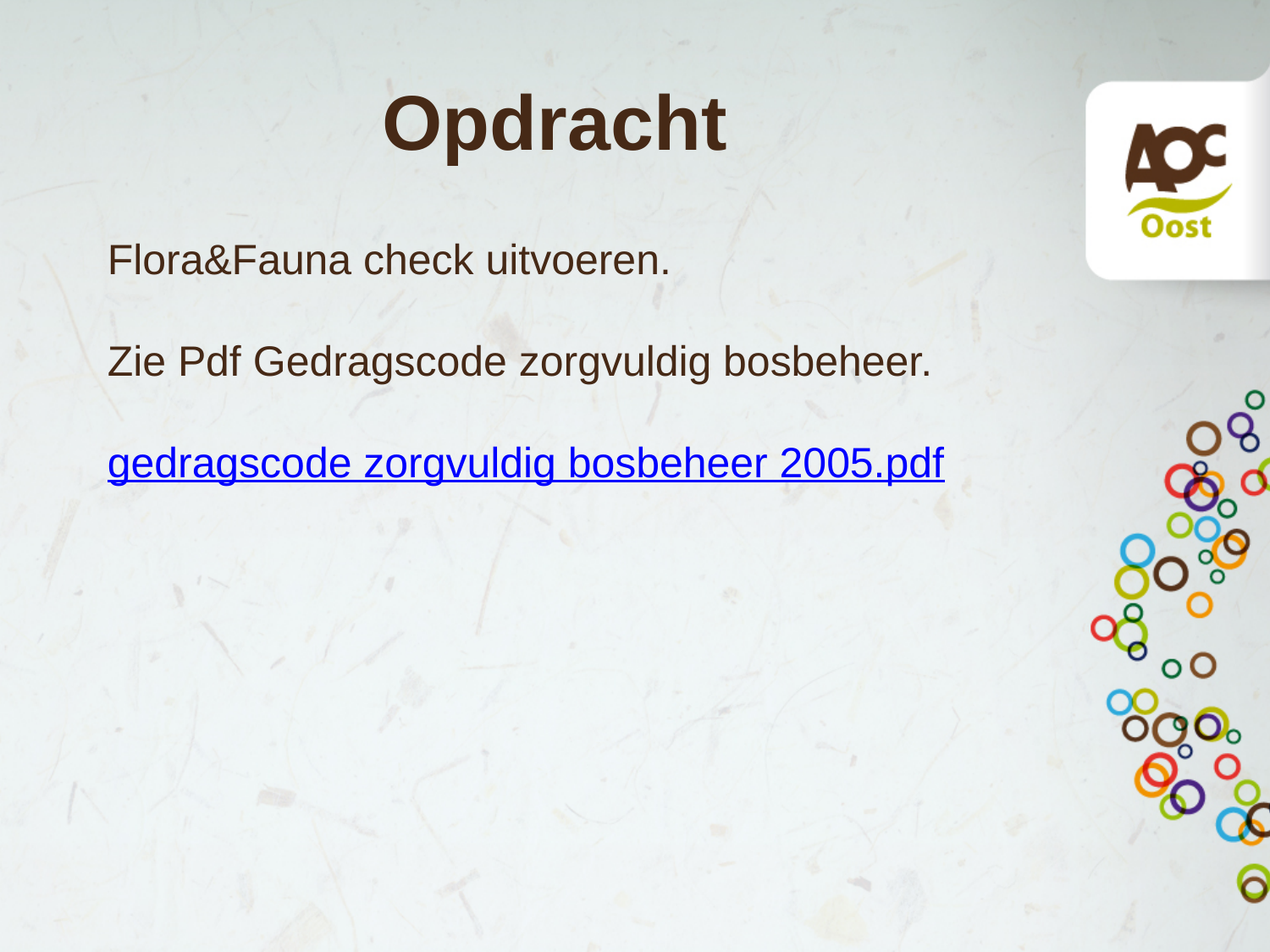

# Opdracht
Flora&Fauna check uitvoeren.

Zie Pdf Gedragscode zorgvuldig bosbeheer.

gedragscode zorgvuldig bosbeheer 2005.pdf